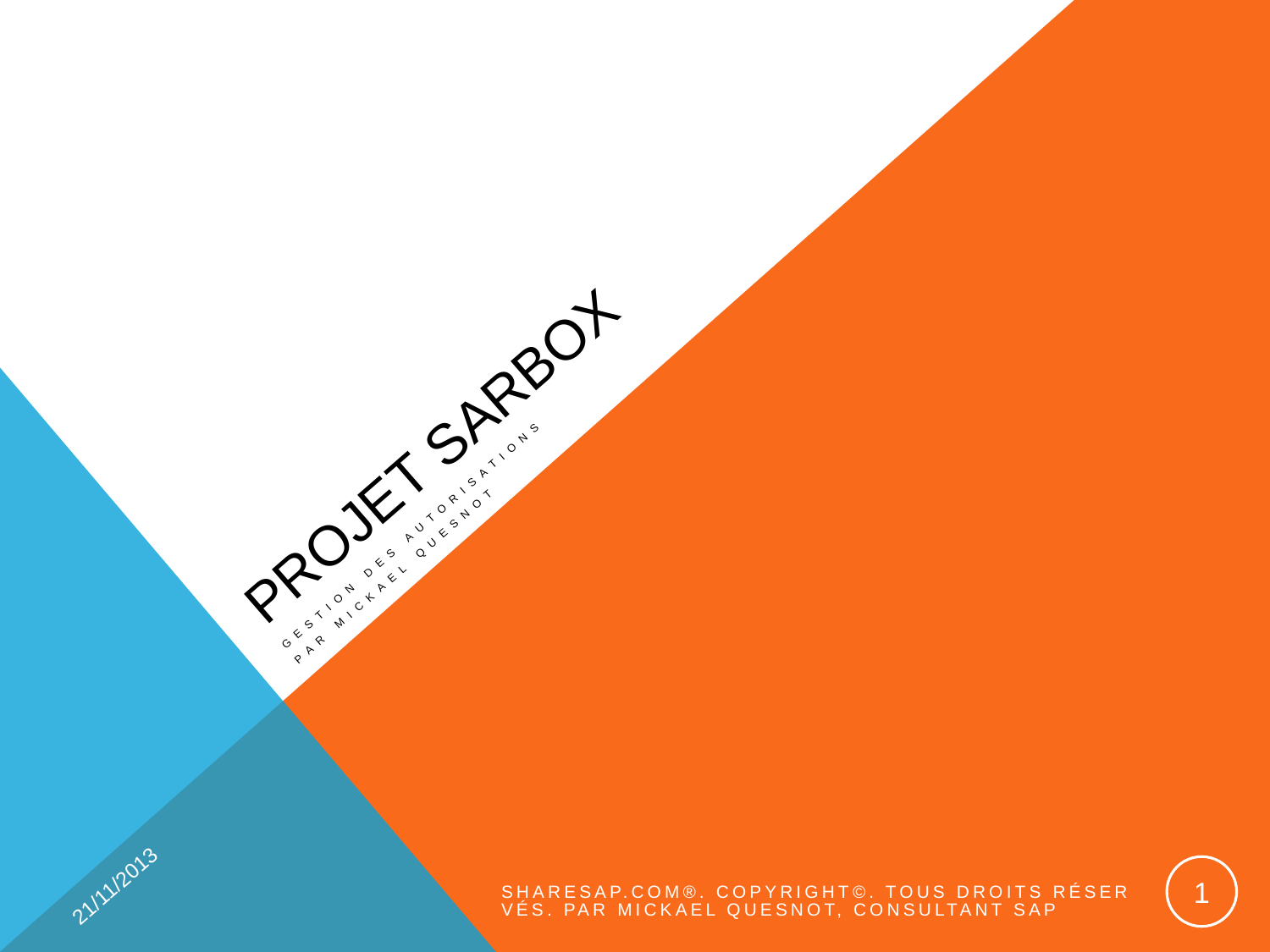

# Projet SARBOX
Gestion des autorisations
Par Mickael QUESNOT

21/11/2013
1
Sharesap.com®. Copyright©. Tous droits réservés. Par Mickael QUESNOT, Consultant SAP